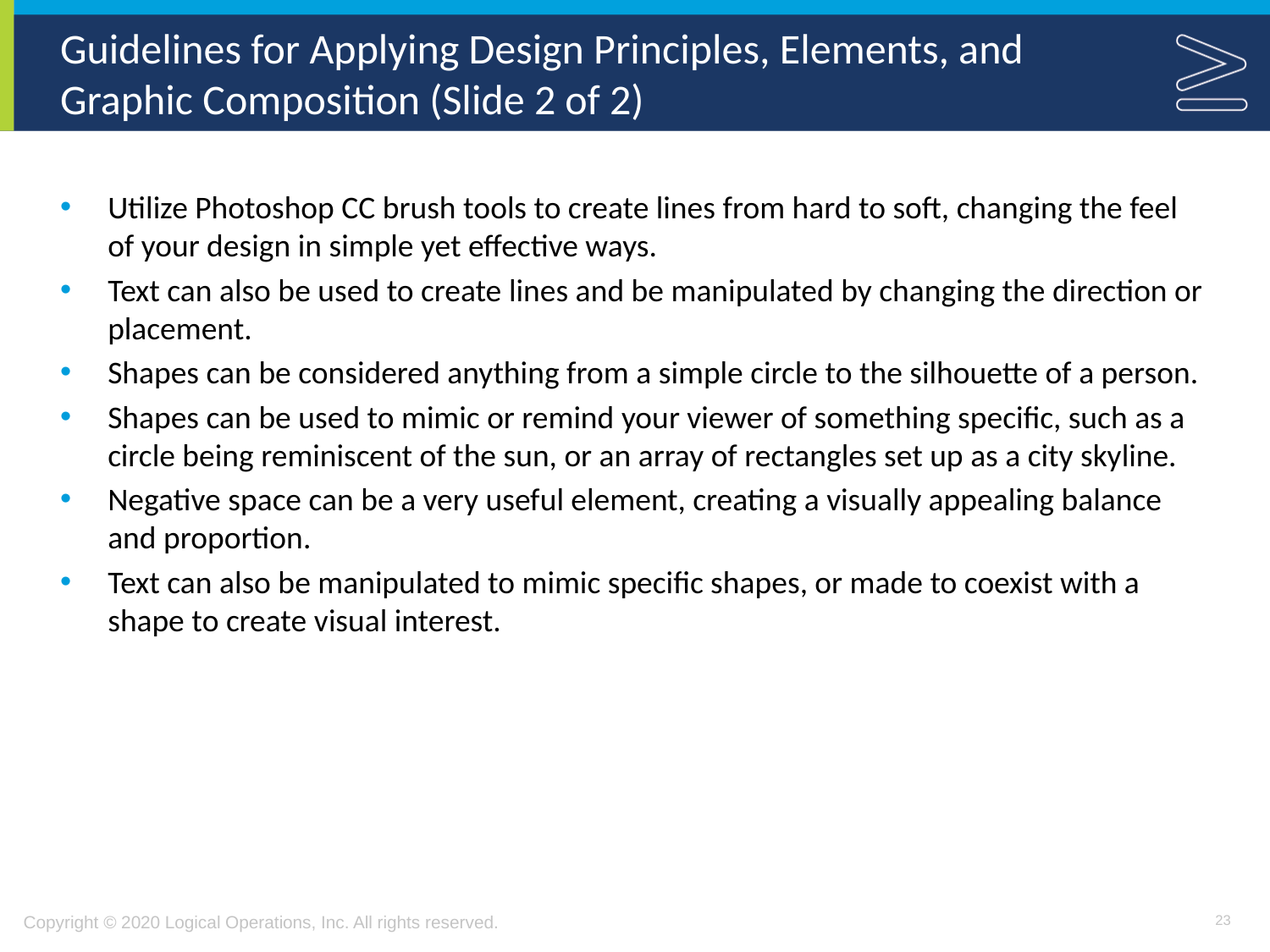

# Guidelines for Applying Design Principles, Elements, and Graphic Composition (Slide 2 of 2)
Utilize Photoshop CC brush tools to create lines from hard to soft, changing the feel of your design in simple yet effective ways.
Text can also be used to create lines and be manipulated by changing the direction or placement.
Shapes can be considered anything from a simple circle to the silhouette of a person.
Shapes can be used to mimic or remind your viewer of something specific, such as a circle being reminiscent of the sun, or an array of rectangles set up as a city skyline.
Negative space can be a very useful element, creating a visually appealing balance and proportion.
Text can also be manipulated to mimic specific shapes, or made to coexist with a shape to create visual interest.
23